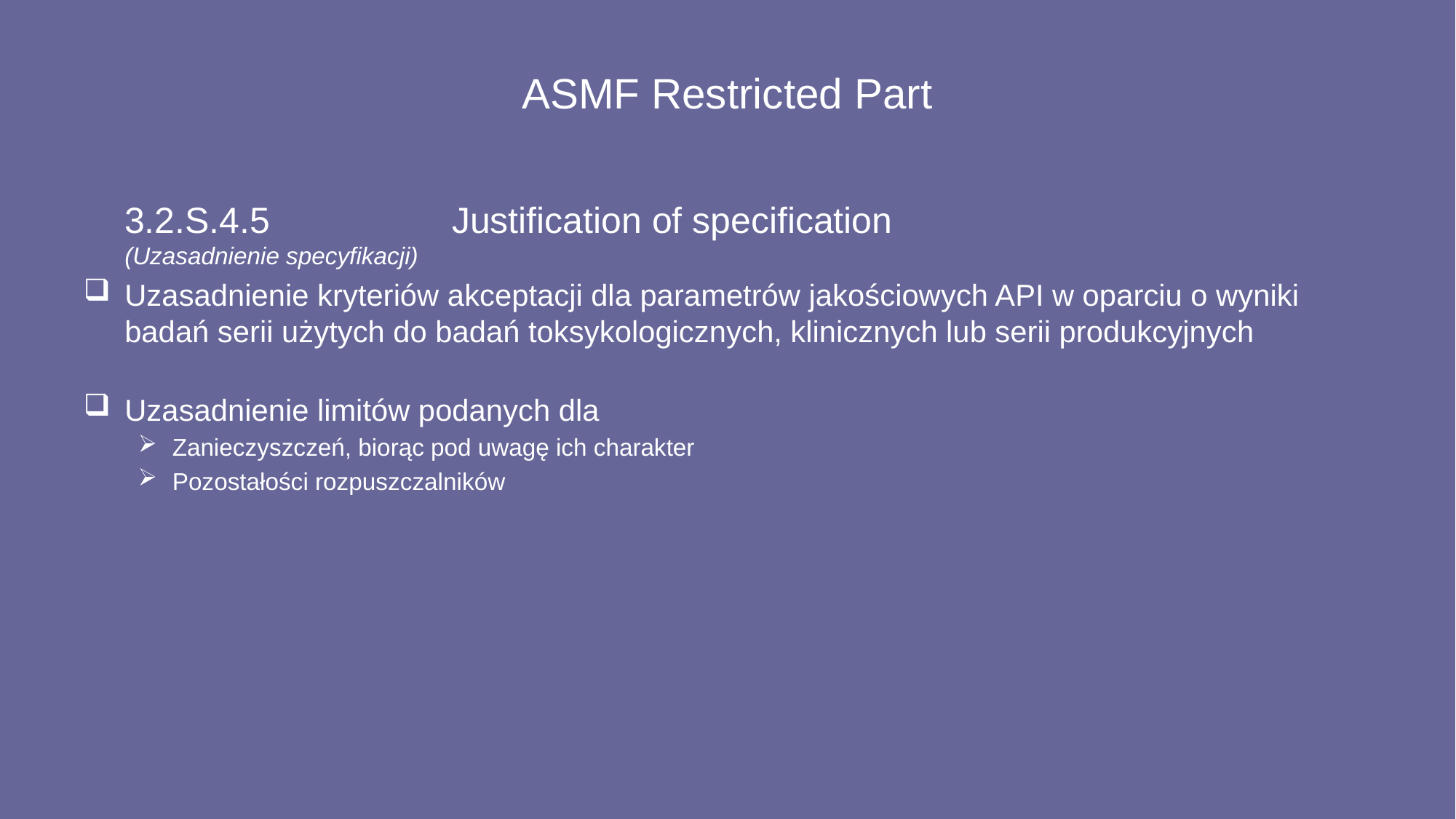

# ASMF Restricted Part
	3.2.S.4.5		Justification of specification				(Uzasadnienie specyfikacji)
Uzasadnienie kryteriów akceptacji dla parametrów jakościowych API w oparciu o wyniki badań serii użytych do badań toksykologicznych, klinicznych lub serii produkcyjnych
Uzasadnienie limitów podanych dla
Zanieczyszczeń, biorąc pod uwagę ich charakter
Pozostałości rozpuszczalników